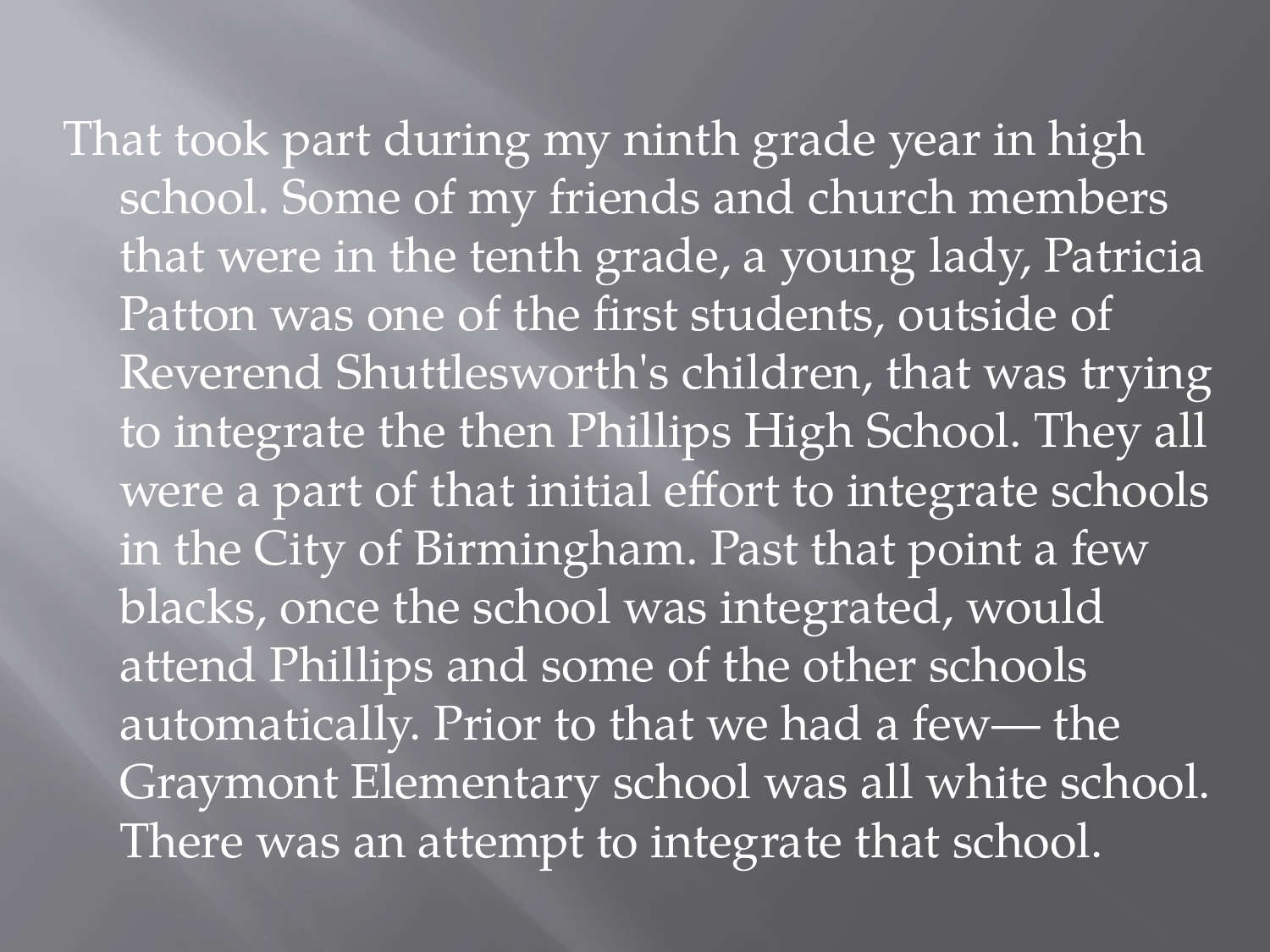

That took part during my ninth grade year in high school. Some of my friends and church members that were in the tenth grade, a young lady, Patricia Patton was one of the first students, outside of Reverend Shuttlesworth's children, that was trying to integrate the then Phillips High School. They all were a part of that initial effort to integrate schools in the City of Birmingham. Past that point a few blacks, once the school was integrated, would attend Phillips and some of the other schools automatically. Prior to that we had a few— the Graymont Elementary school was all white school. There was an attempt to integrate that school.